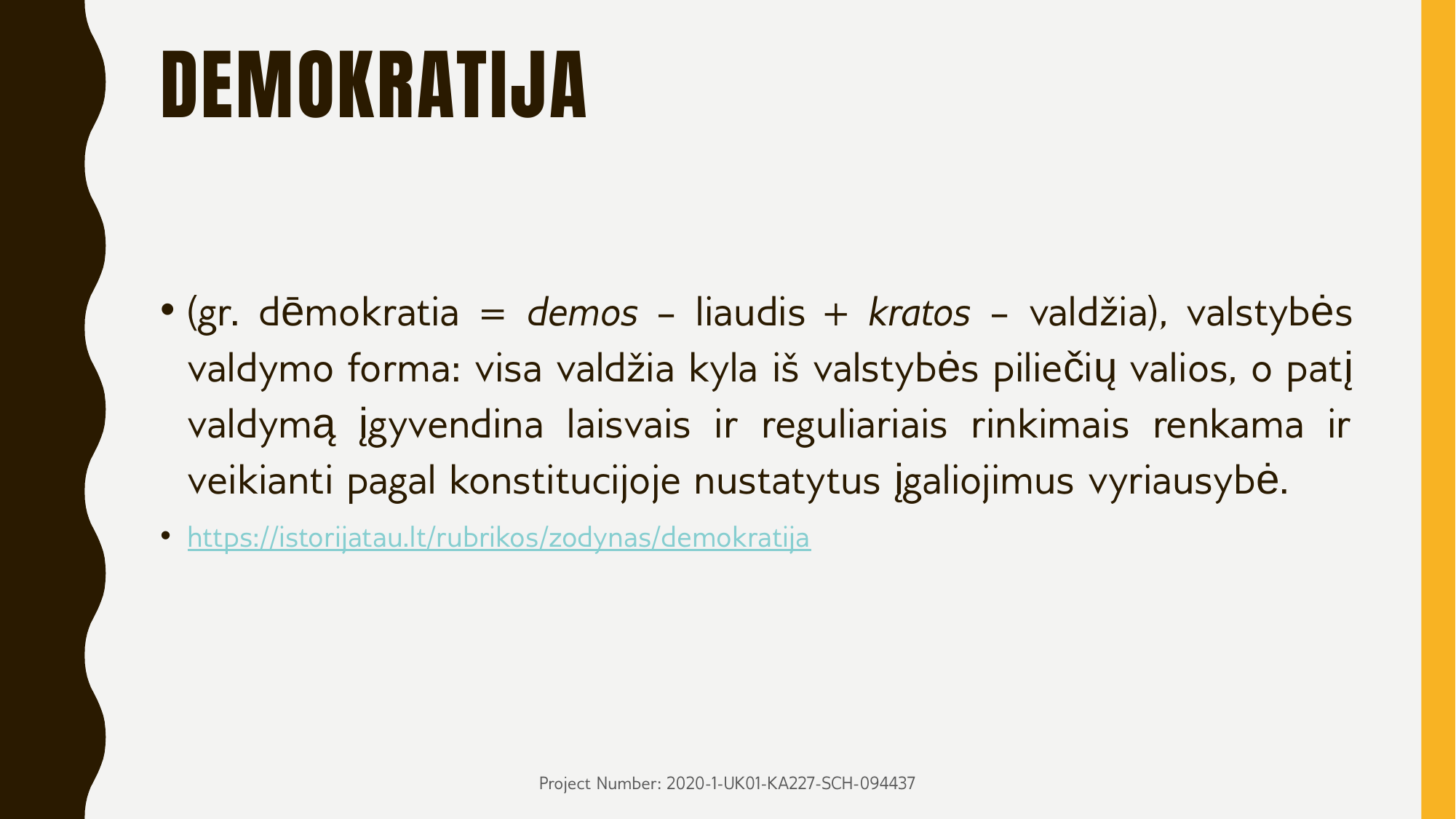

# DEMOKRATIJA
(gr. dēmokratia = demos – liaudis + kratos – valdžia), valstybės valdymo forma: visa valdžia kyla iš valstybės piliečių valios, o patį valdymą įgyvendina laisvais ir reguliariais rinkimais renkama ir veikianti pagal konstitucijoje nustatytus įgaliojimus vyriausybė.
https://istorijatau.lt/rubrikos/zodynas/demokratija

Project Number: 2020-1-UK01-KA227-SCH-094437